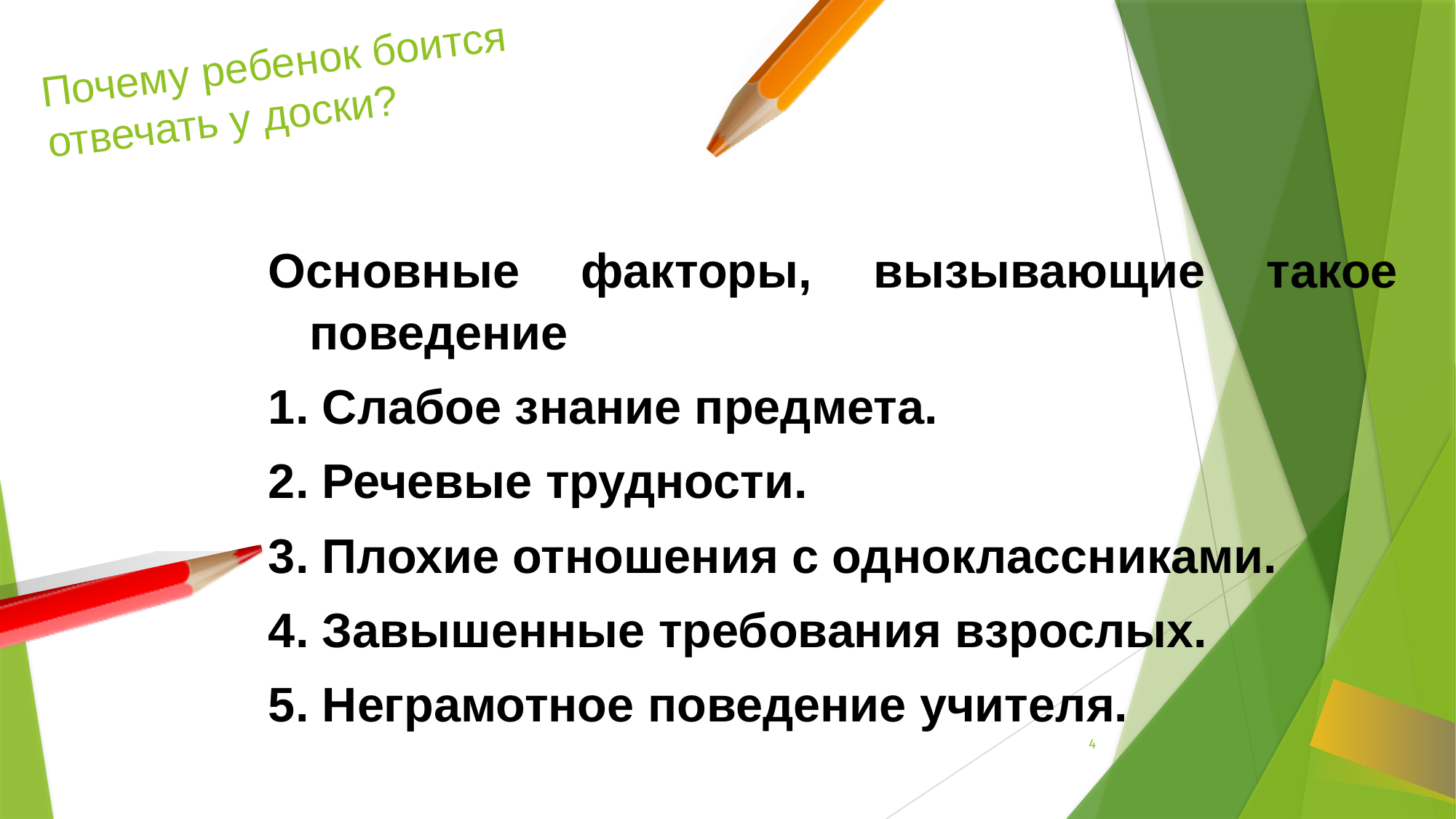

# Почему ребенок боится отвечать у доски?
Основные факторы, вызывающие такое поведение
1. Слабое знание предмета.
2. Речевые трудности.
3. Плохие отношения с одноклассниками.
4. Завышенные требования взрослых.
5. Неграмотное поведение учителя.
4